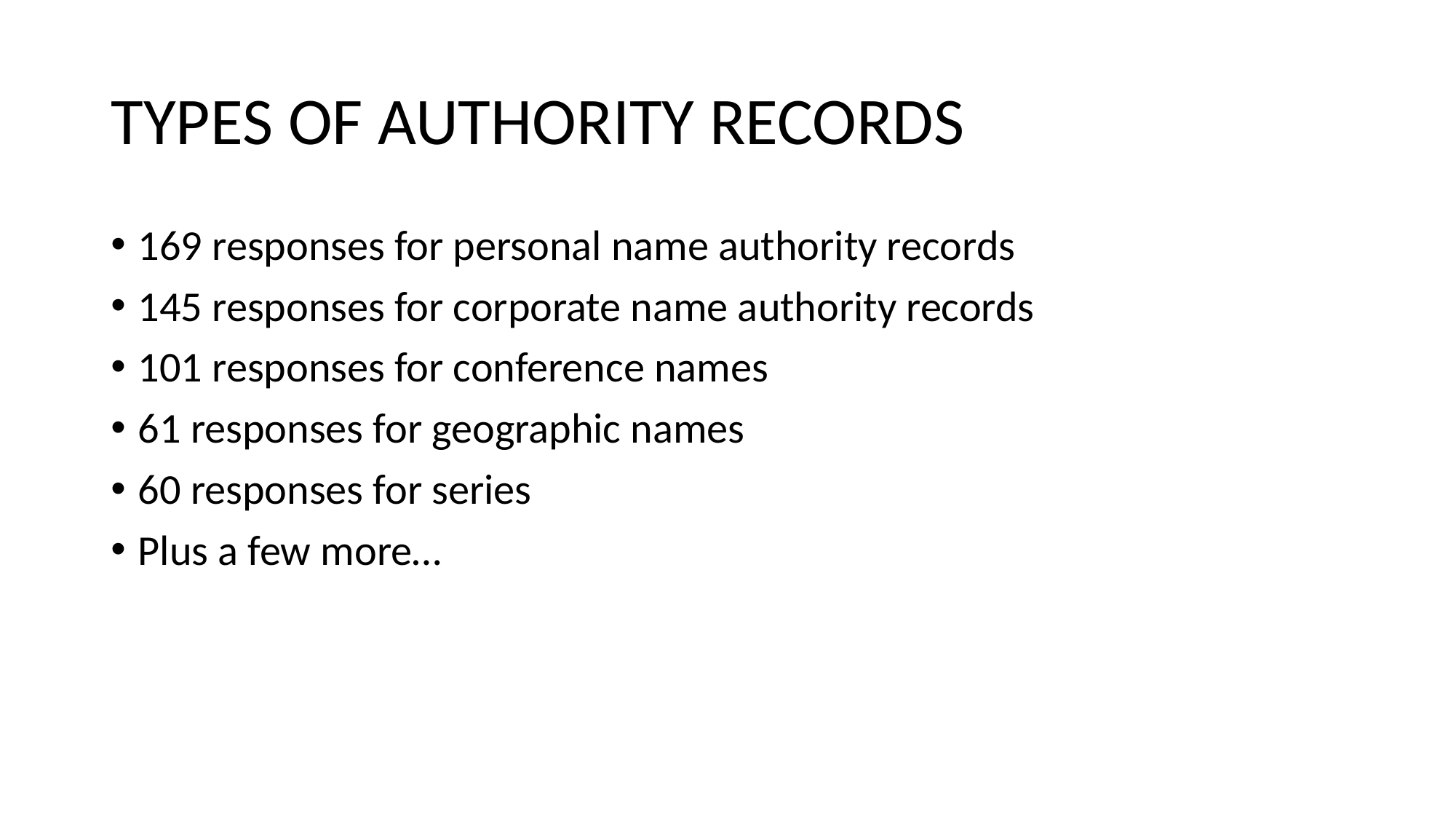

# TYPES OF AUTHORITY RECORDS
169 responses for personal name authority records
145 responses for corporate name authority records
101 responses for conference names
61 responses for geographic names
60 responses for series
Plus a few more…